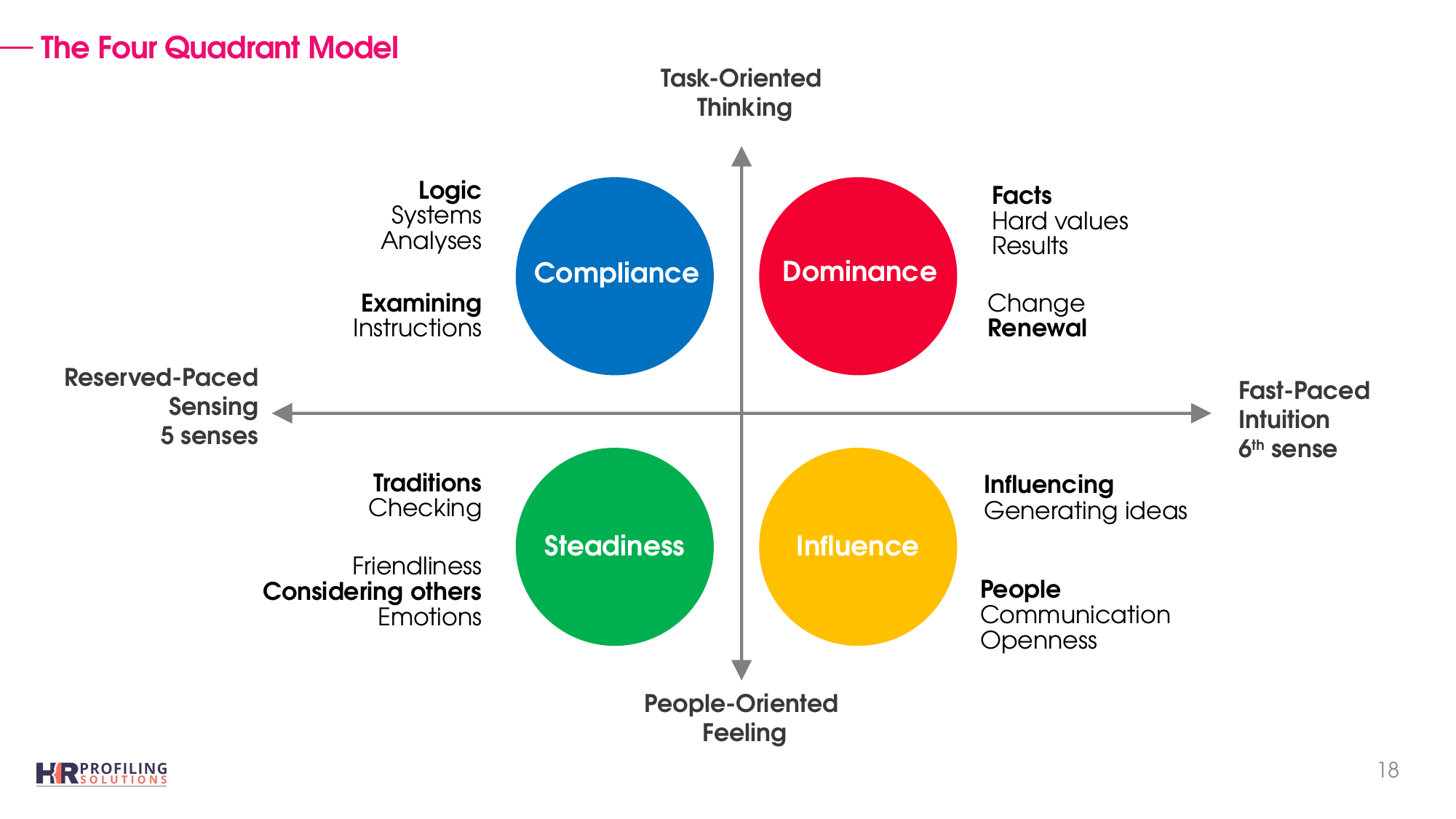

# The Four Quadrant Model
Task-Oriented
 Thinking

Logic
Systems
Analyses
Examining
Instructions

Compliance

Dominance
Facts
Hard values
Results
Change
Renewal
Reserved-Paced
Sensing
5 senses
Fast-Paced
Intuition
6th sense

Steadiness

Influence
Influencing
Generating ideas
People
Communication
Openness
Traditions
Checking
Friendliness
Considering others
Emotions
People-Oriented
 Feeling
18